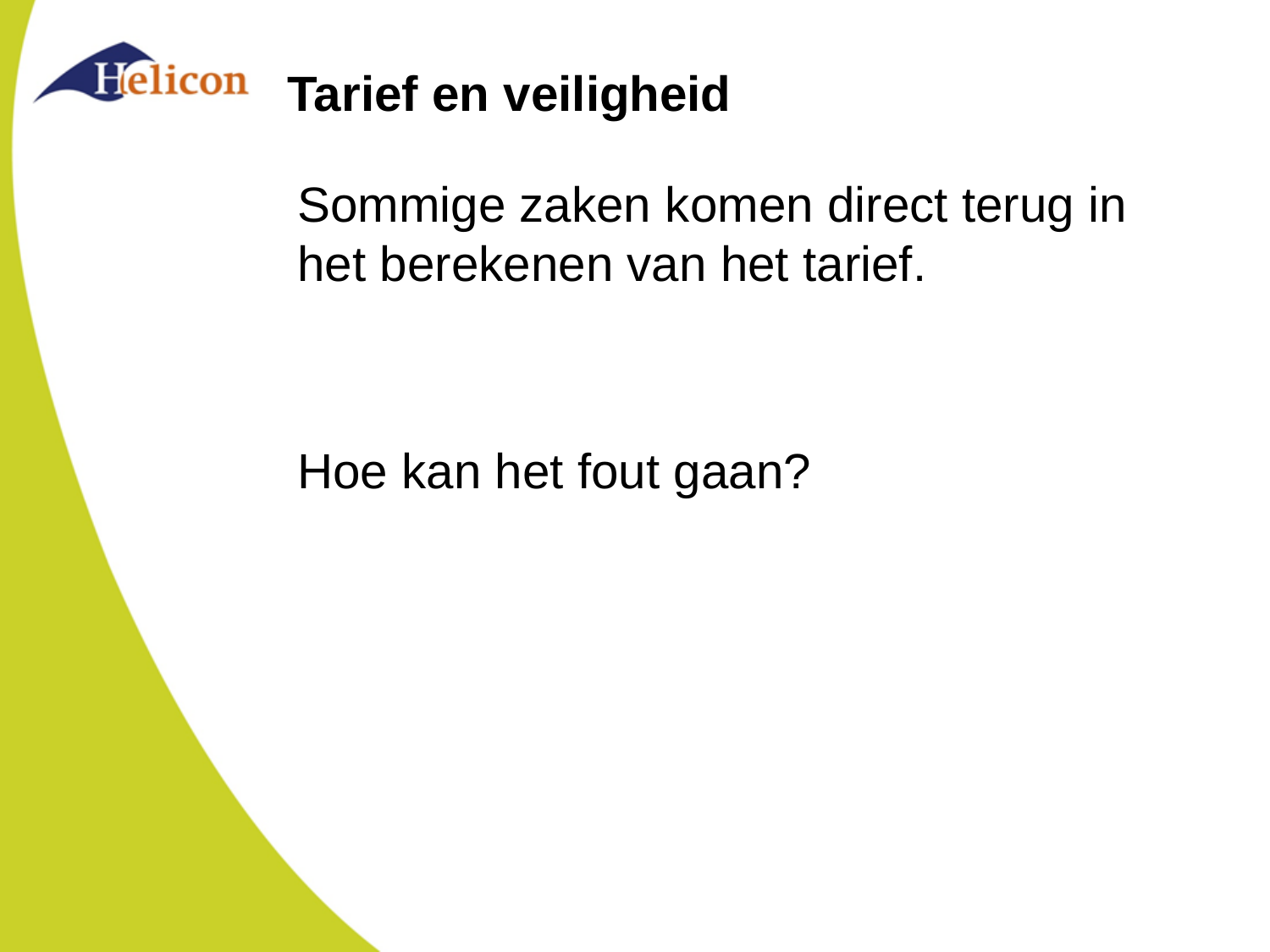

# Tarief en veiligheid
Sommige zaken komen direct terug in het berekenen van het tarief.

Hoe kan het fout gaan?